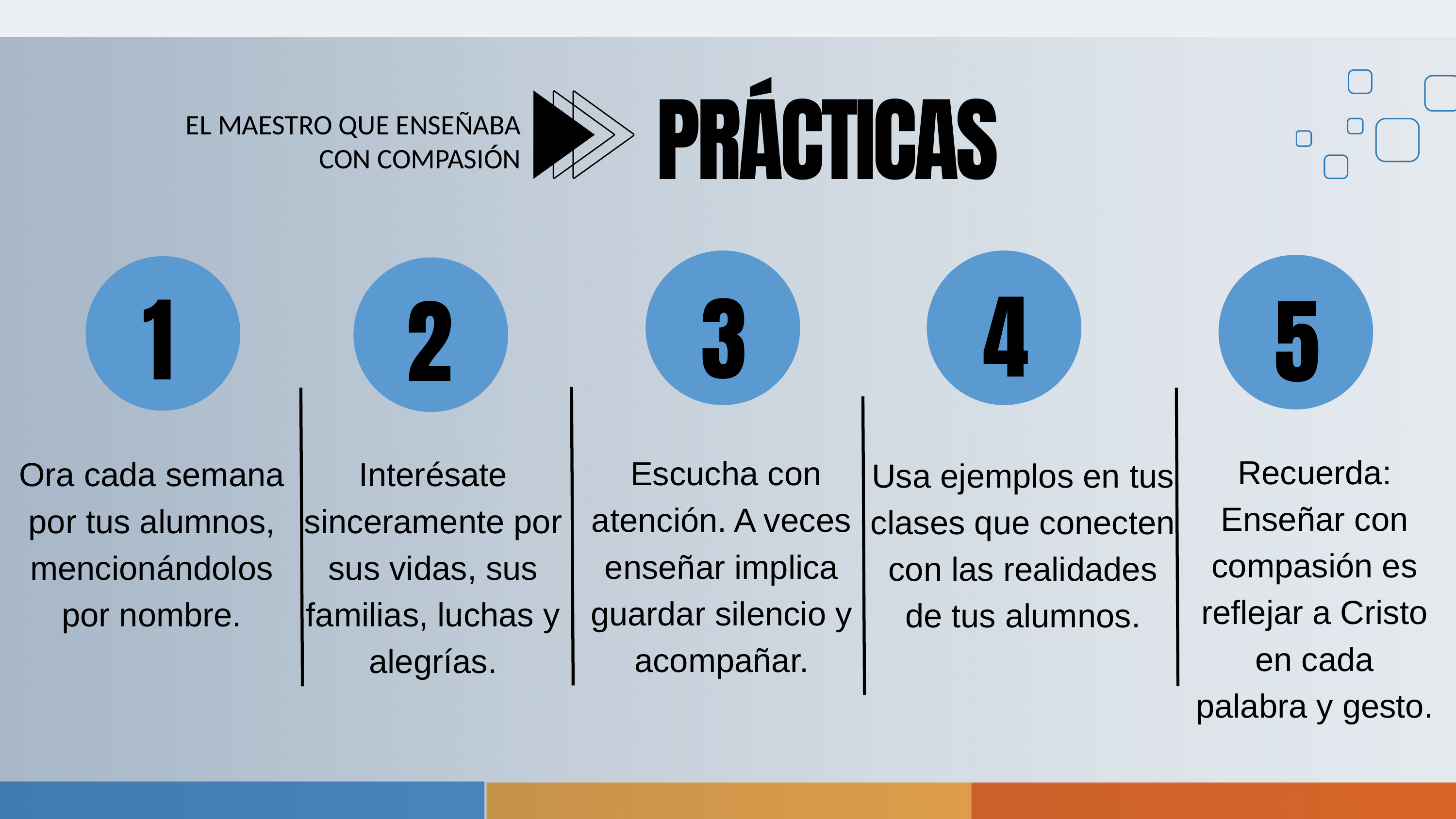

PRÁCTICAS

EL MAESTRO QUE ENSEÑABA CON COMPASIÓN

4
3
1
2
5

Recuerda: Enseñar con compasión es reflejar a Cristo en cada
palabra y gesto.
 Escucha con atención. A veces enseñar implica guardar silencio y acompañar.
Ora cada semana por tus alumnos, mencionándolos por nombre.
Interésate sinceramente por sus vidas, sus familias, luchas y
alegrías.
Usa ejemplos en tus clases que conecten con las realidades
de tus alumnos.